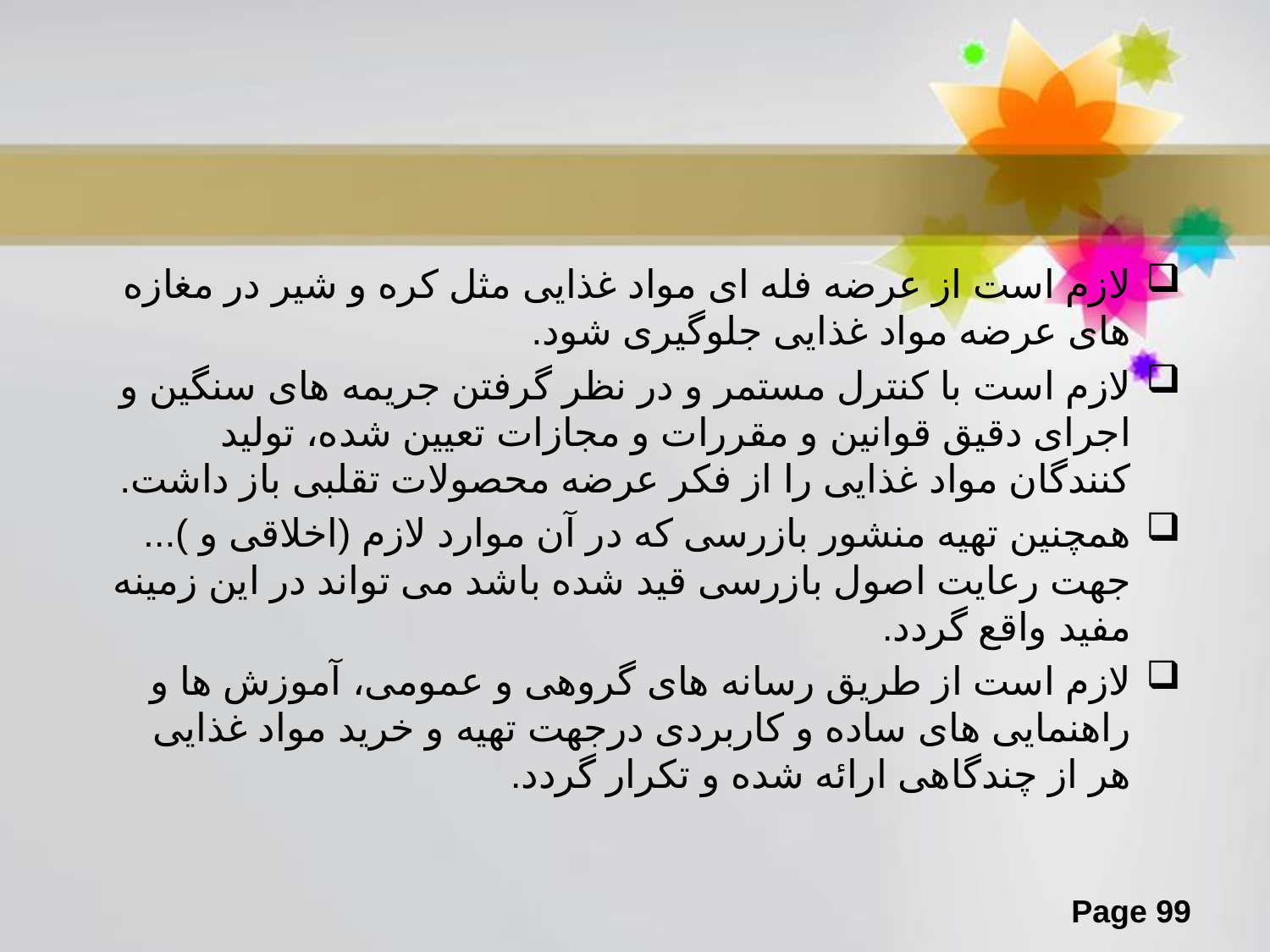

لازم است از عرضه فله ای مواد غذایی مثل کره و شیر در مغازه های عرضه مواد غذایی جلوگیری شود.
لازم است با کنترل مستمر و در نظر گرفتن جریمه های سنگین و اجرای دقیق قوانین و مقررات و مجازات تعیین شده، تولید کنندگان مواد غذایی را از فکر عرضه محصولات تقلبی باز داشت.
همچنین تهیه منشور بازرسی که در آن موارد لازم (اخلاقی و )... جهت رعایت اصول بازرسی قید شده باشد می تواند در این زمینه مفید واقع گردد.
لازم است از طریق رسانه های گروهی و عمومی، آموزش ها و راهنمایی های ساده و کاربردی درجهت تهیه و خرید مواد غذایی هر از چندگاهی ارائه شده و تکرار گردد.